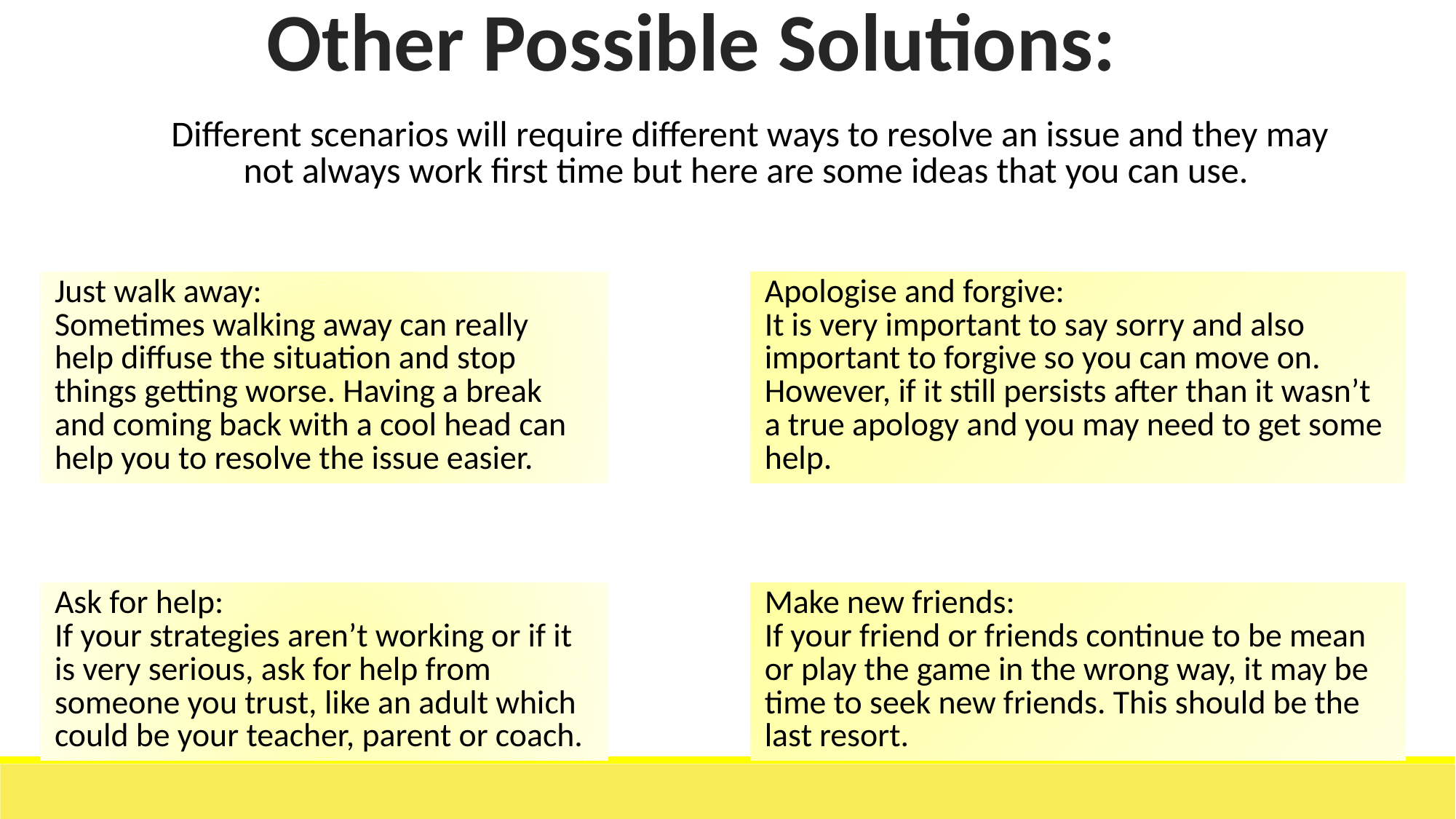

| Other Possible Solutions: |
| --- |
| Different scenarios will require different ways to resolve an issue and they may not always work first time but here are some ideas that you can use. |
| --- |
| Just walk away: Sometimes walking away can really help diffuse the situation and stop things getting worse. Having a break and coming back with a cool head can help you to resolve the issue easier. |
| --- |
| Apologise and forgive: It is very important to say sorry and also important to forgive so you can move on. However, if it still persists after than it wasn’t a true apology and you may need to get some help. |
| --- |
| Ask for help: If your strategies aren’t working or if it is very serious, ask for help from someone you trust, like an adult which could be your teacher, parent or coach. |
| --- |
| Make new friends: If your friend or friends continue to be mean or play the game in the wrong way, it may be time to seek new friends. This should be the last resort. |
| --- |